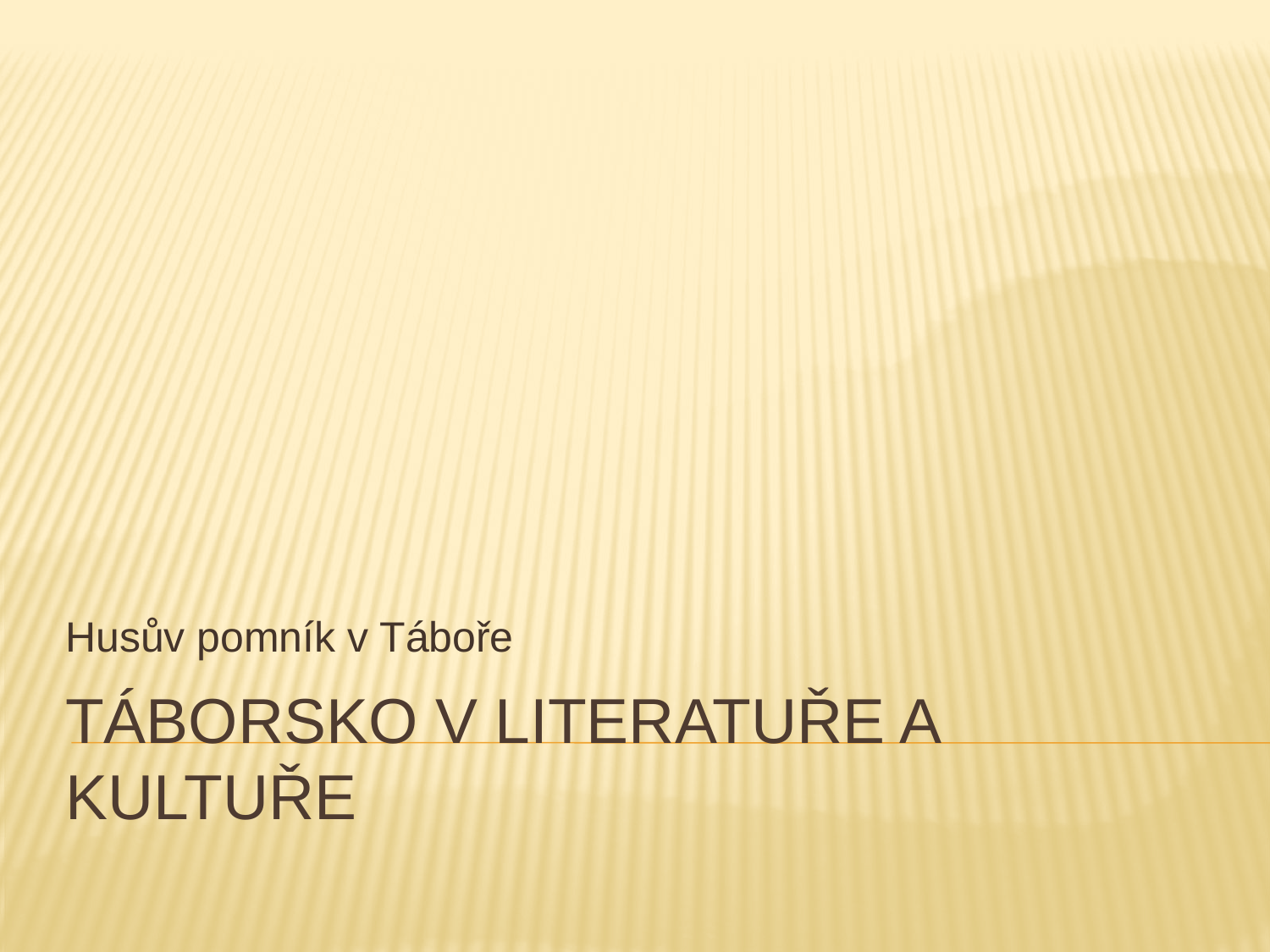

Husův pomník v Táboře
# Táborsko v literatuře a kultuře